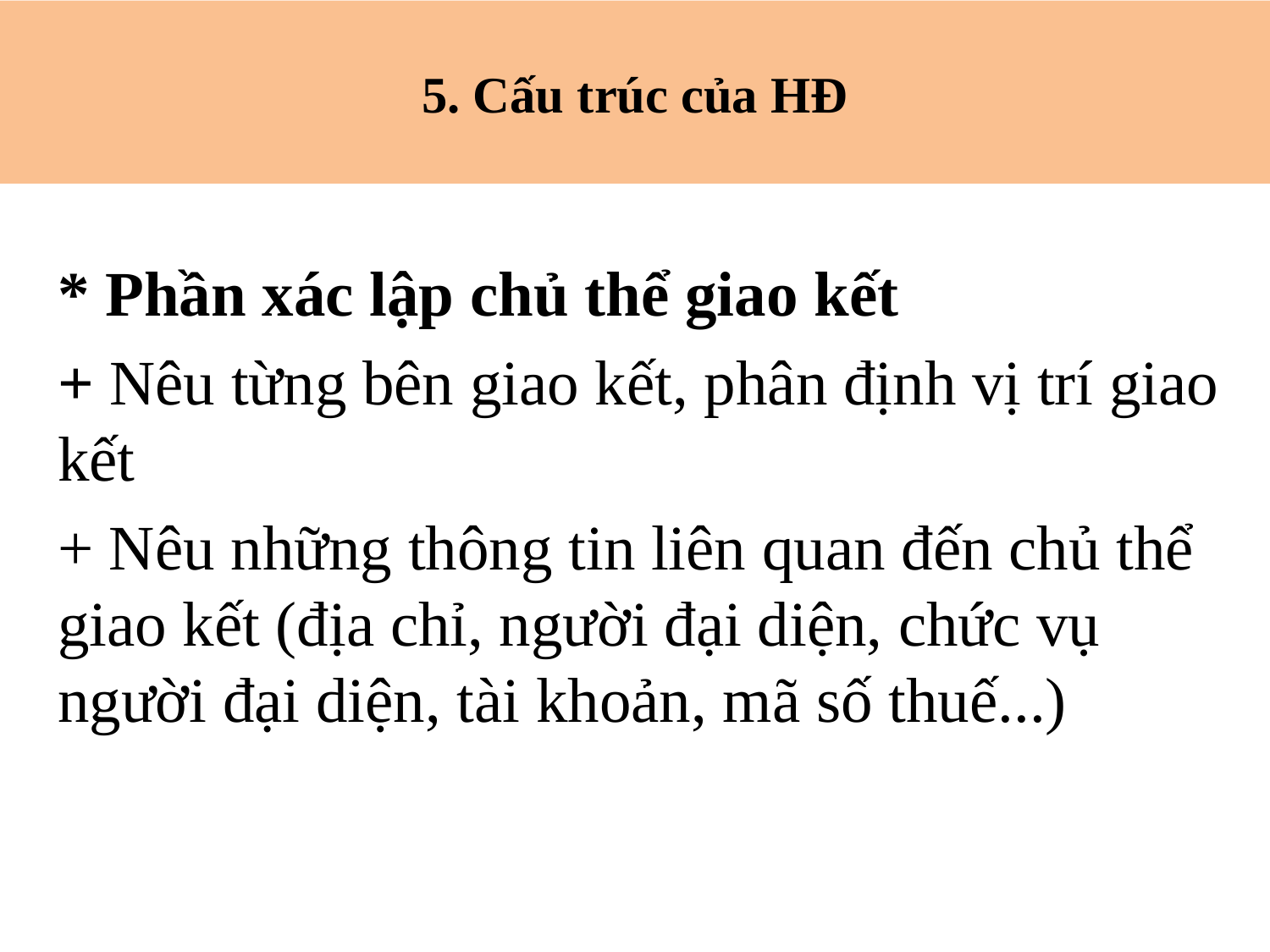

5. Cấu trúc của HĐ
# 5. Cấu trúc của HĐ
* Phần xác lập chủ thể giao kết
+ Nêu từng bên giao kết, phân định vị trí giao kết
+ Nêu những thông tin liên quan đến chủ thể giao kết (địa chỉ, người đại diện, chức vụ người đại diện, tài khoản, mã số thuế...)